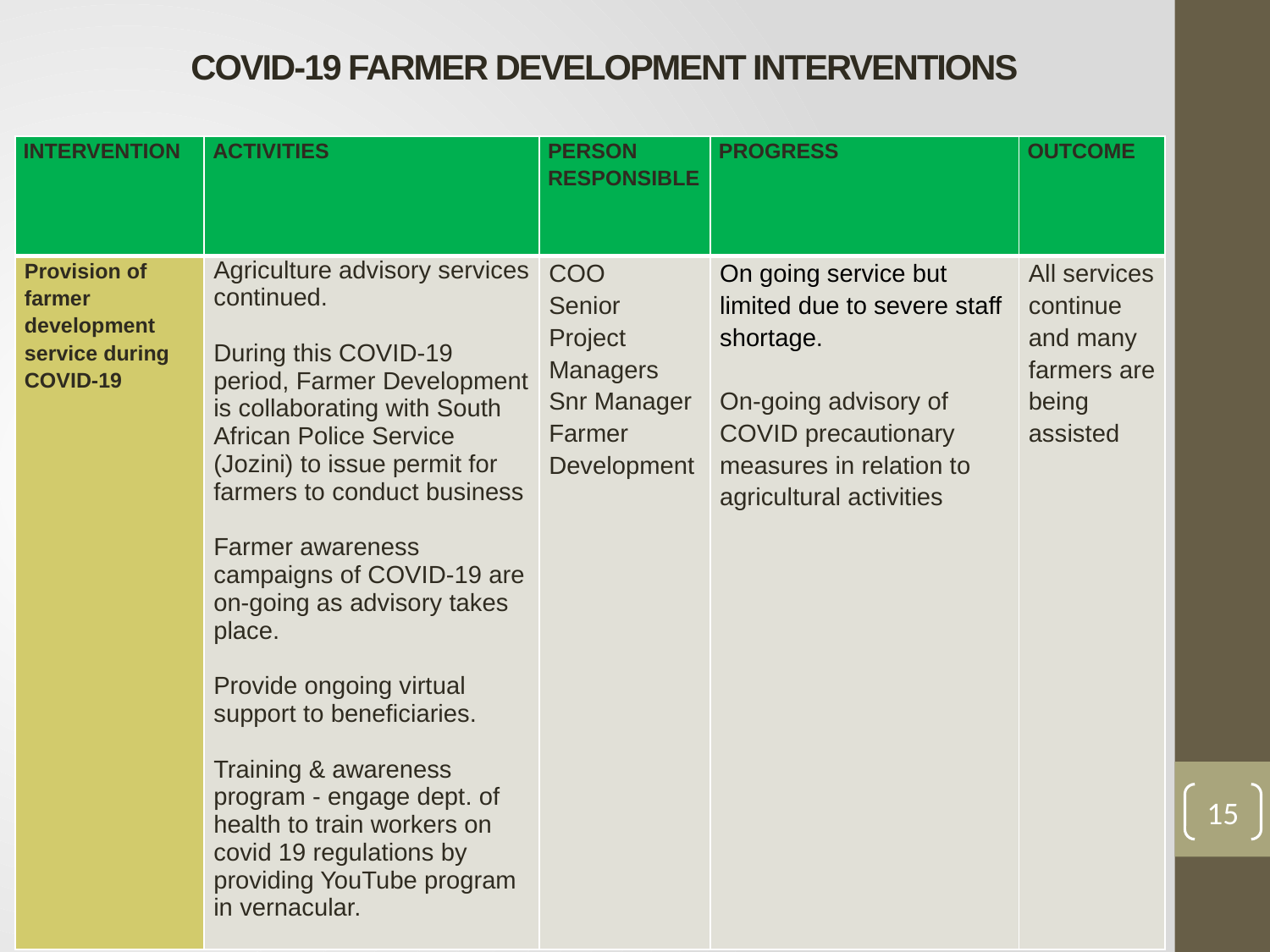

# COVID-19 FARMER DEVELOPMENT INTERVENTIONS
| INTERVENTION | ACTIVITIES | PERSON RESPONSIBLE | PROGRESS | OUTCOME |
| --- | --- | --- | --- | --- |
| Provision of farmer development service during COVID-19 | Agriculture advisory services continued. During this COVID-19 period, Farmer Development is collaborating with South African Police Service (Jozini) to issue permit for farmers to conduct business Farmer awareness campaigns of COVID-19 are on-going as advisory takes place. Provide ongoing virtual support to beneficiaries. Training & awareness program - engage dept. of health to train workers on covid 19 regulations by providing YouTube program in vernacular. | COO Senior Project Managers Snr Manager Farmer Development | On going service but limited due to severe staff shortage. On-going advisory of COVID precautionary measures in relation to agricultural activities | All services continue and many farmers are being assisted |
15